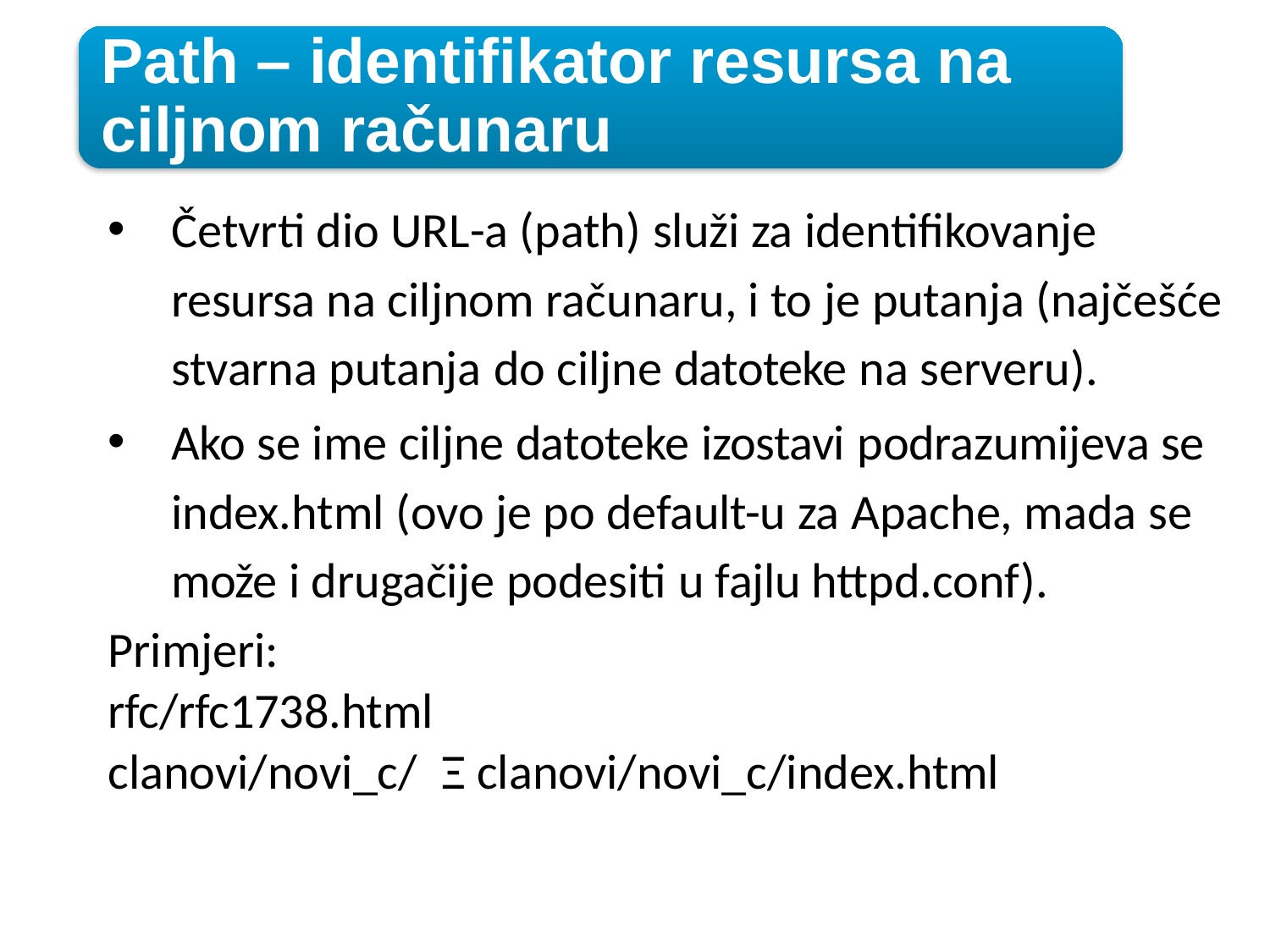

Path – identifikator resursa na ciljnom računaru
Četvrti dio URL-a (path) služi za identifikovanje resursa na ciljnom računaru, i to je putanja (najčešće stvarna putanja do ciljne datoteke na serveru).
Ako se ime ciljne datoteke izostavi podrazumijeva se index.html (ovo je po default-u za Apache, mada se može i drugačije podesiti u fajlu httpd.conf).
Primjeri:
rfc/rfc1738.html
clanovi/novi_c/ Ξ clanovi/novi_c/index.html